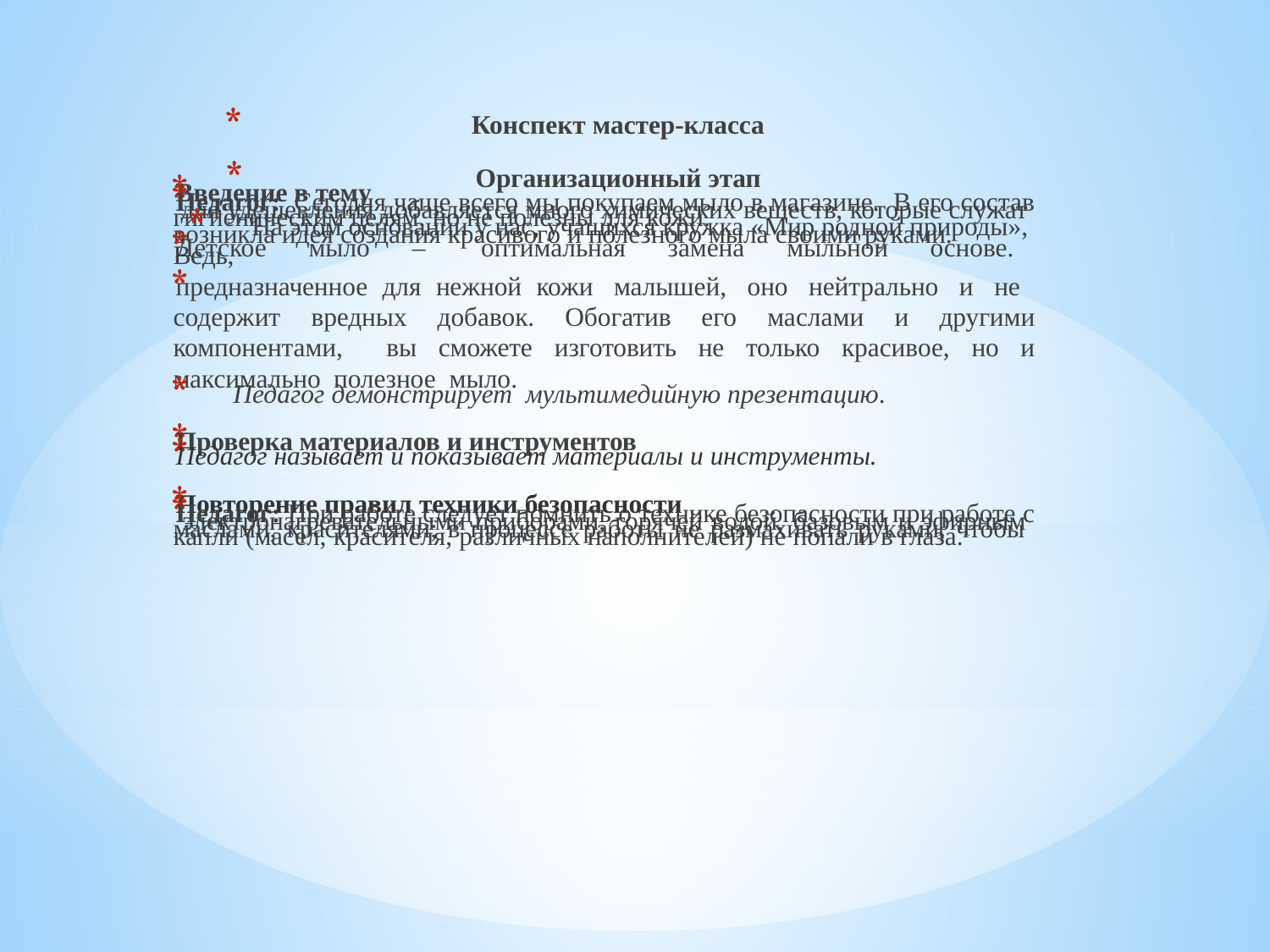

Конспект мастер-класса

Организационный этап
Введение в тему
Педагог: Сегодня чаще всего мы покупаем мыло в магазине. В его состав  для удешевления добавляется много химических веществ, которые служат  гигиеническим целям, но не полезны для кожи.
На этом основании у нас, учащихся кружка «Мир родной природы»,  возникла идея создания красивого и полезного мыла своими руками.
Детское  мыло  –     оптимальная  замена  мыльной  основе.  Ведь,
предназначенное для нежной кожи малышей, оно нейтрально и не  содержит вредных добавок. Обогатив его маслами и другими компонентами,  вы сможете изготовить не только красивое, но и максимально полезное  мыло.
Педагог демонстрирует  мультимедийную презентацию.

Проверка материалов и инструментов
Педагог называет и показывает материалы и инструменты.

Повторение правил техники безопасности
Педагог: При работе следует помнить о технике безопасности при работе с  электронагревательными приборами, горячей водой, базовым и эфирным  маслами, красителями; в процессе работы не размахивать руками, чтобы  капли (масел, красителя, различных наполнителей) не попали в глаза.

#